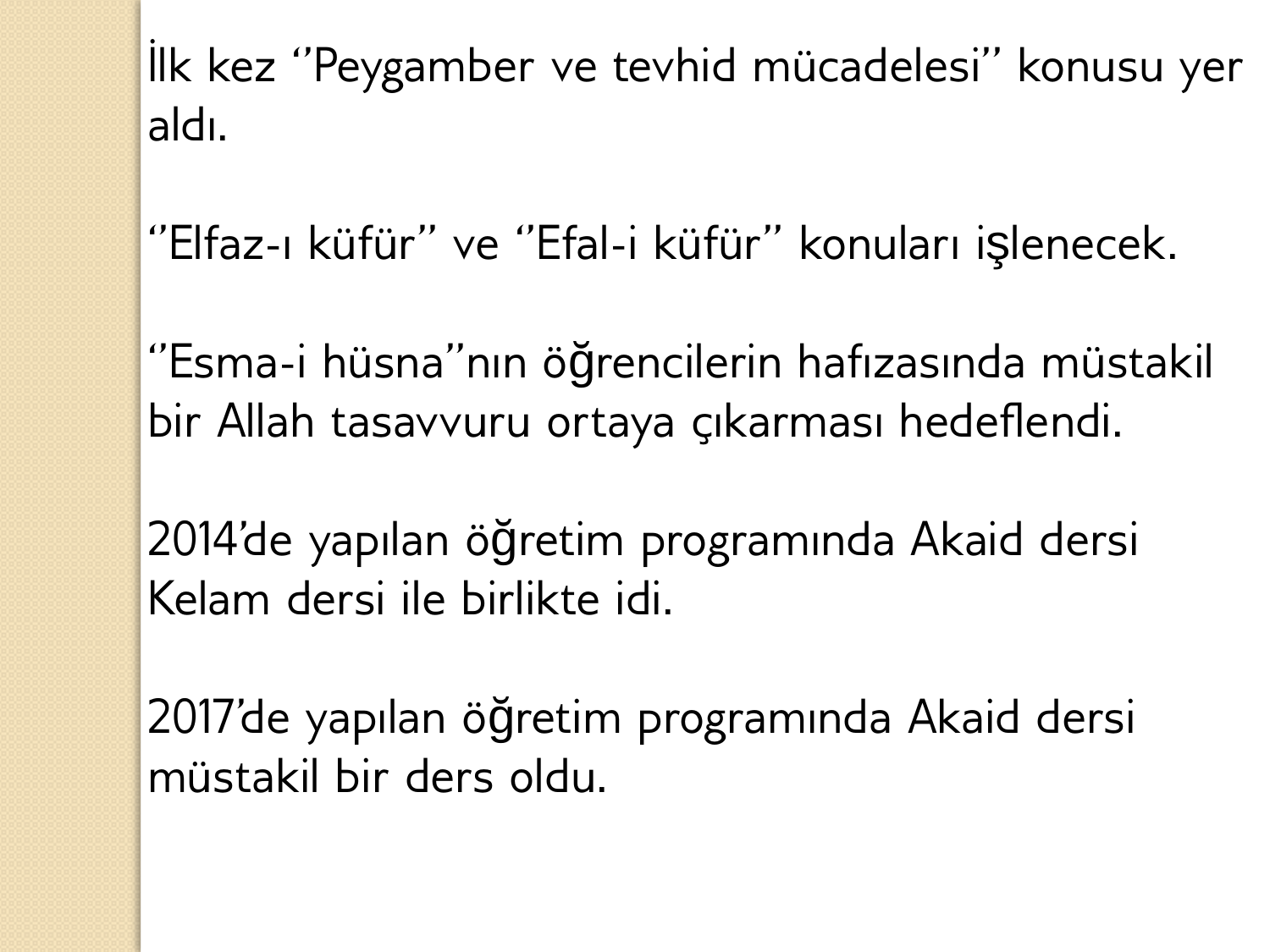

İlk kez ‘’Peygamber ve tevhid mücadelesi’’ konusu yer aldı.

‘’Elfaz-ı küfür’’ ve ‘’Efal-i küfür’’ konuları işlenecek.

‘’Esma-i hüsna’’nın öğrencilerin hafızasında müstakil bir Allah tasavvuru ortaya çıkarması hedeflendi.

2014’de yapılan öğretim programında Akaid dersi Kelam dersi ile birlikte idi.

2017’de yapılan öğretim programında Akaid dersi müstakil bir ders oldu.